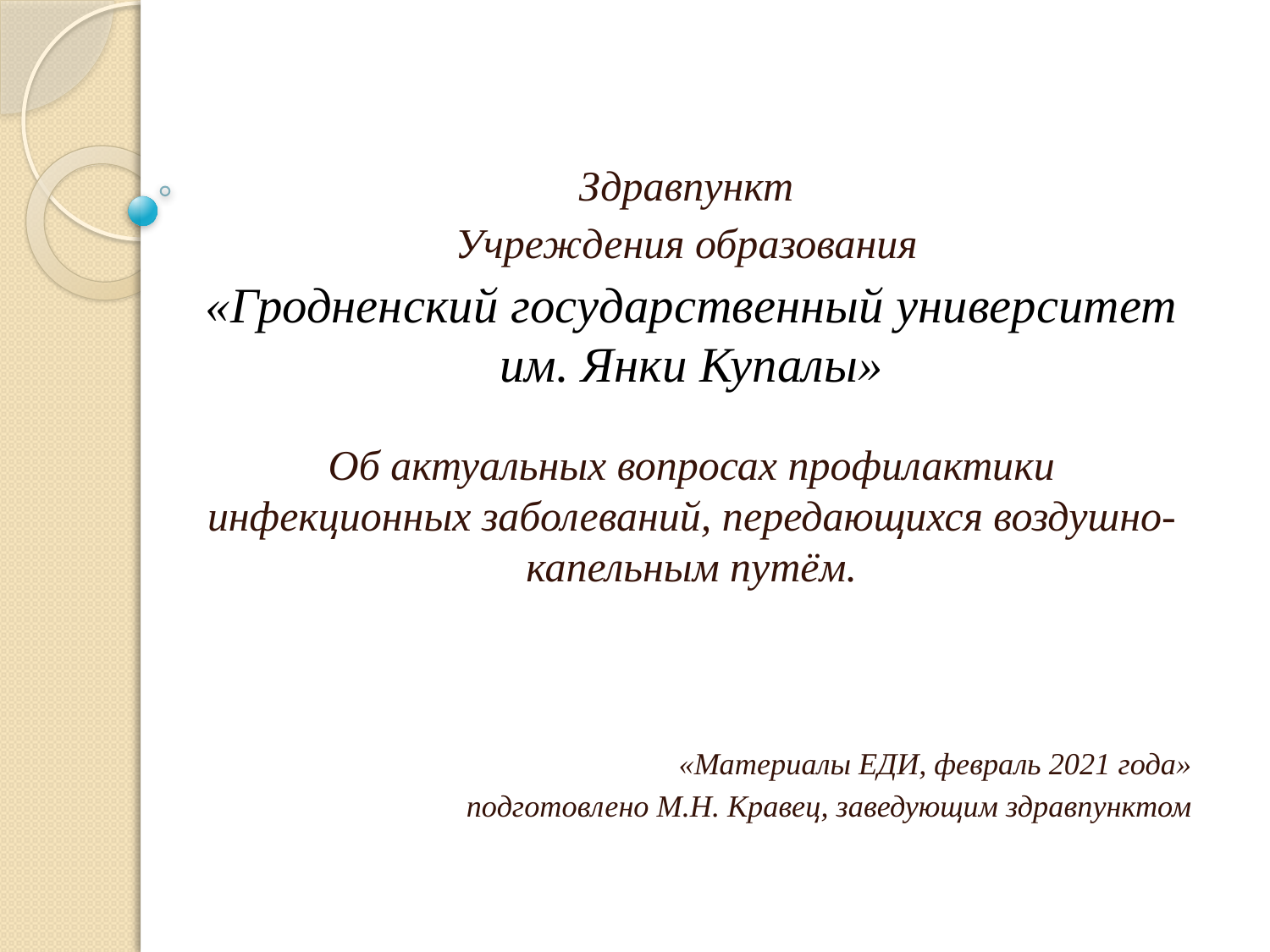

#
Здравпункт
Учреждения образования
«Гродненский государственный университет им. Янки Купалы»

Об актуальных вопросах профилактики инфекционных заболеваний, передающихся воздушно-капельным путём.

«Материалы ЕДИ, февраль 2021 года»
подготовлено М.Н. Кравец, заведующим здравпунктом